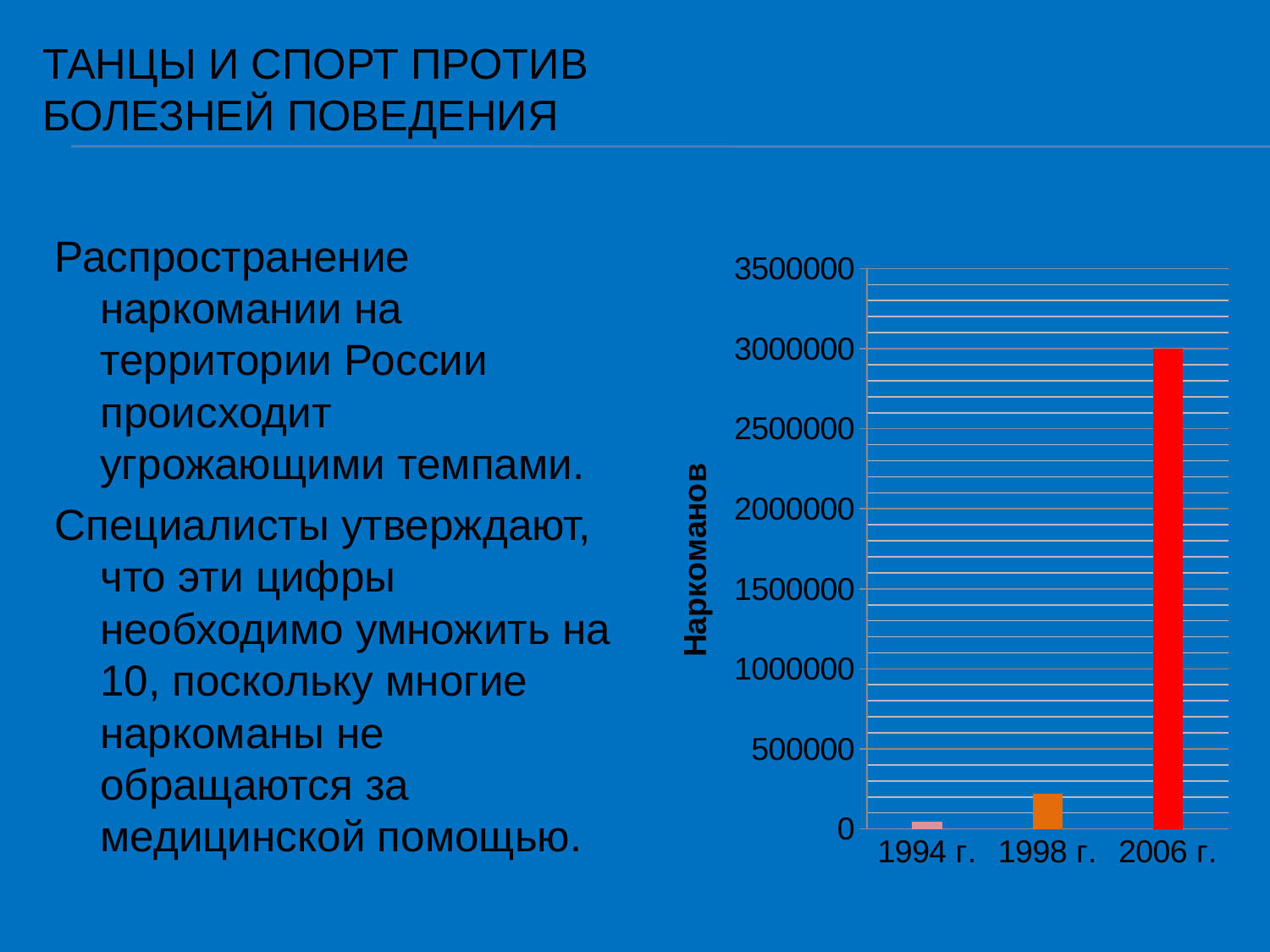

# Танцы и спорт против болезней поведения
Распространение наркомании на территории России происходит угрожающими темпами.
Специалисты утверждают, что эти цифры необходимо умножить на 10, поскольку многие наркоманы не обращаются за медицинской помощью.

### Chart

| Category | Ряд 1 |
|---|---|
| 1994 г. | 44000.0 |
| 1998 г. | 219000.0 |
| 2006 г. | 3000000.0 |